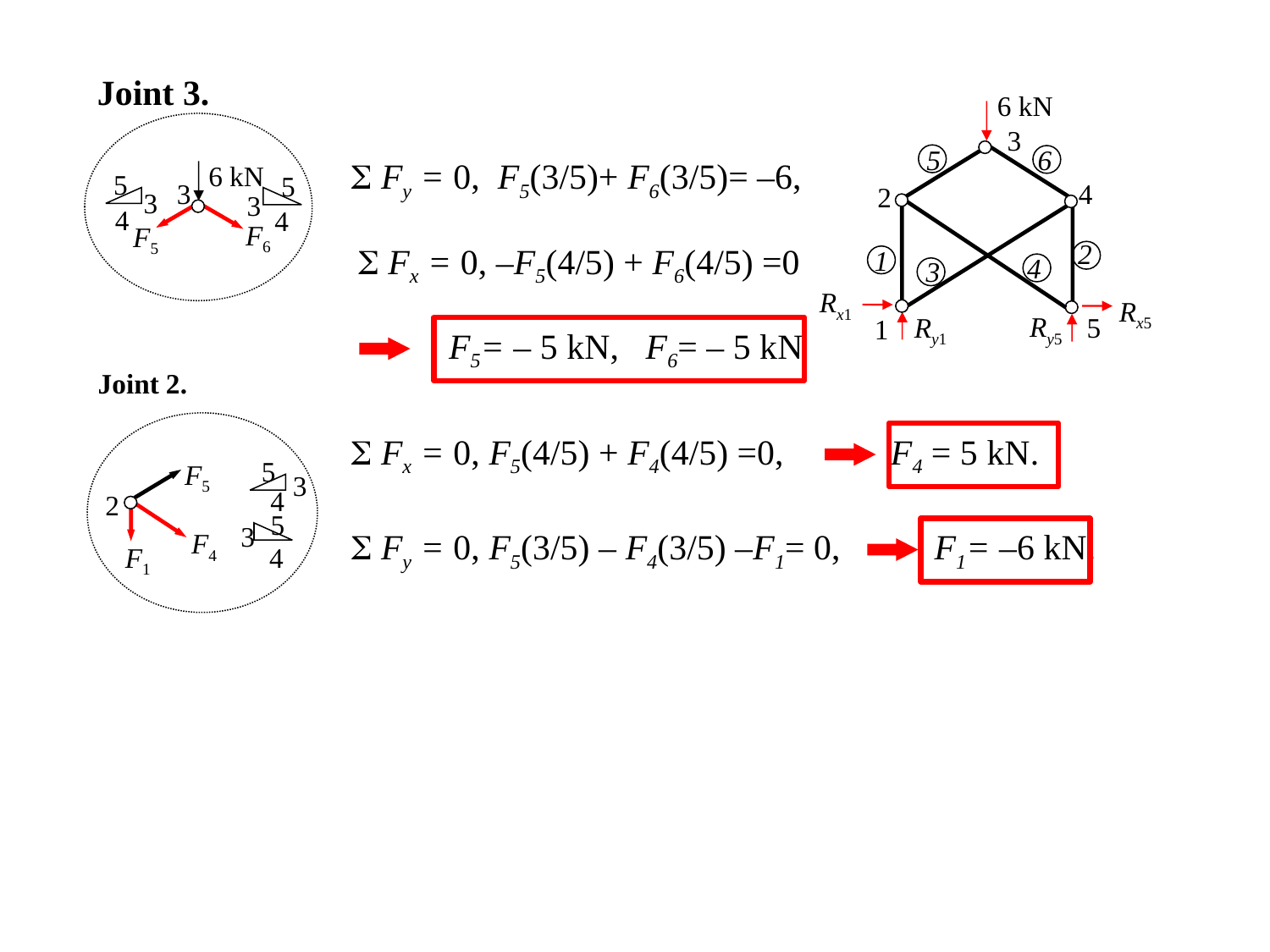

Joint 3.
6 kN

3
5
6

Σ Fy = 0,  F5(3/5)+ F6(3/5)= –6,

6 kN
5

5
3
4
2
3
3

4
4

F6
F5
2
Σ Fx = 0, –F5(4/5) + F6(4/5) =0
1

4

3

Rx1
Rx5

Ry5
Ry1
5

1

F5= – 5 kN,   F6= – 5 kN

Joint 2.

Σ Fx = 0, F5(4/5) + F4(4/5) =0,            F4 = 5 kN.

5
F5
3

4
2

5

3
Σ Fy = 0, F5(3/5) – F4(3/5) –F1= 0,
F1= –6 kN.

F4

F1
4